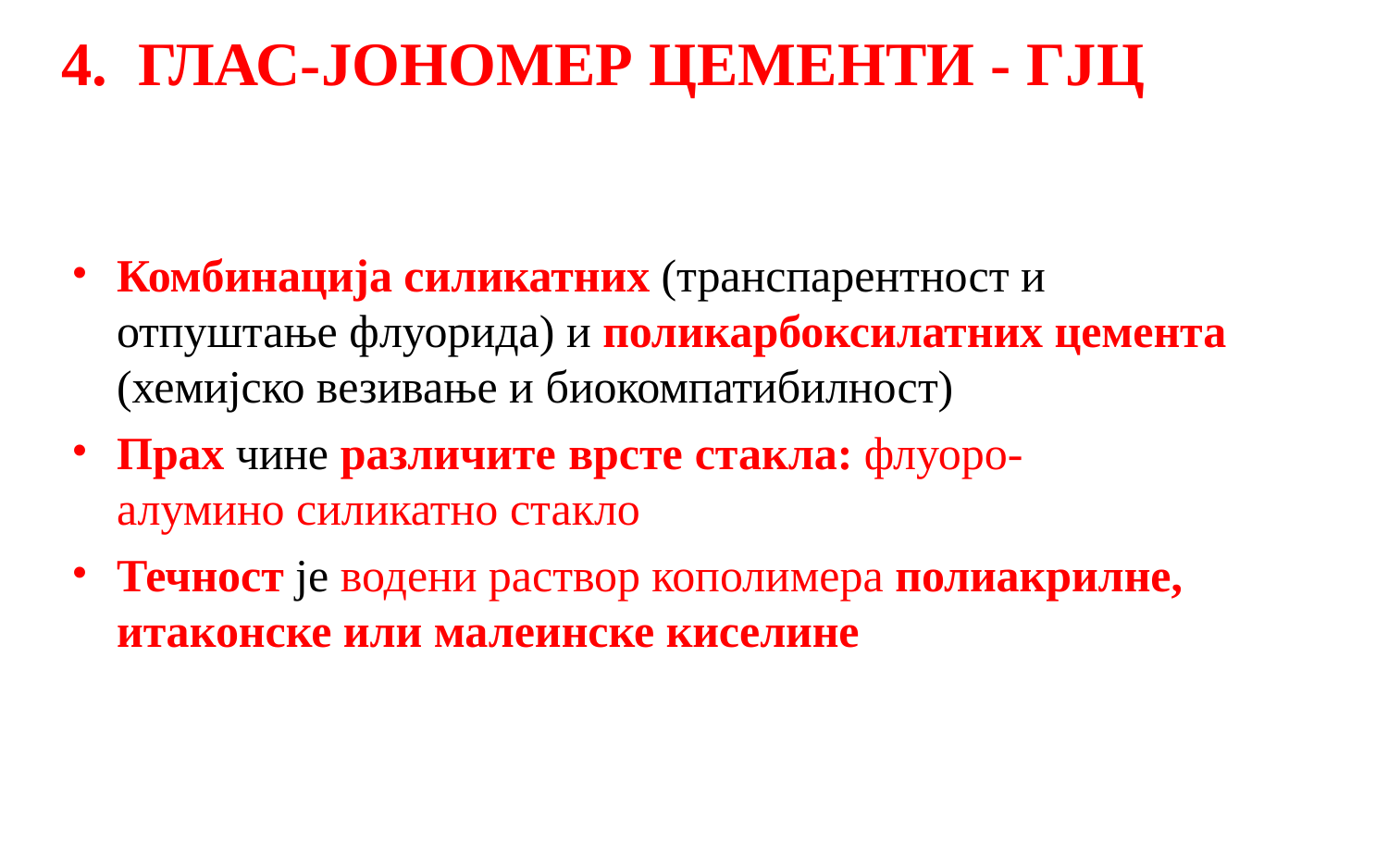

# 4.  ГЛАС-ЈОНОМЕР ЦЕМЕНТИ - ГЈЦ
Комбинација силикатних (транспарентност и  отпуштање флуорида) и поликарбоксилатних цемента  (хемијско везивање и биокомпатибилност)
Прах чине различите врсте стакла: флуоро-
алумино силикатно стакло
Течност је водени раствор кополимера полиакрилне, итаконске или малеинске киселине